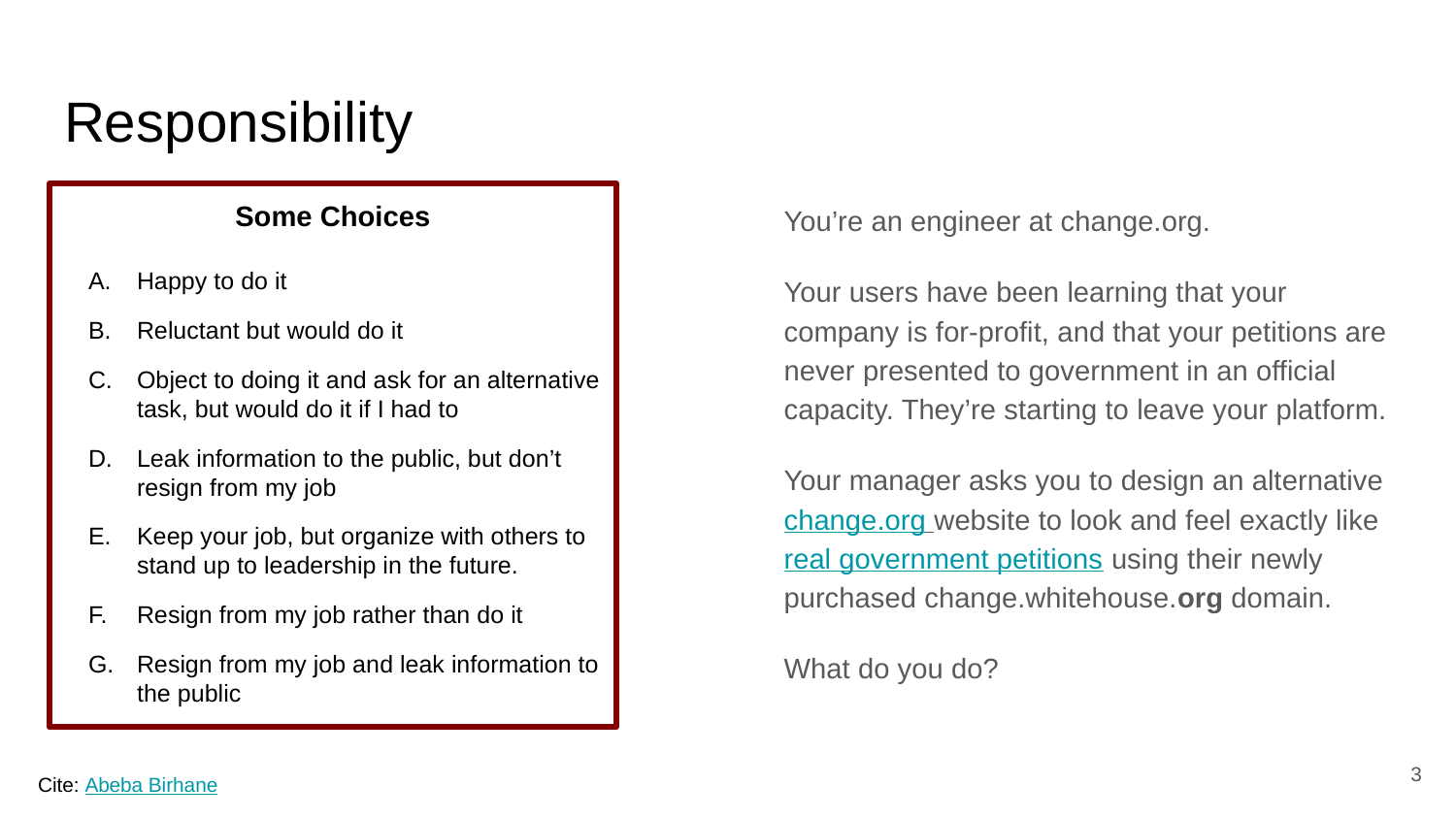

# Responsibility
Some Choices

Happy to do it
Reluctant but would do it
Object to doing it and ask for an alternative task, but would do it if I had to
Leak information to the public, but don’t resign from my job
Keep your job, but organize with others to stand up to leadership in the future.
Resign from my job rather than do it
Resign from my job and leak information to the public

You’re an engineer at change.org.
Your users have been learning that your company is for-profit, and that your petitions are never presented to government in an official capacity. They’re starting to leave your platform.
Your manager asks you to design an alternative change.org website to look and feel exactly like real government petitions using their newly purchased change.whitehouse.org domain.
What do you do?
3
Cite: Abeba Birhane